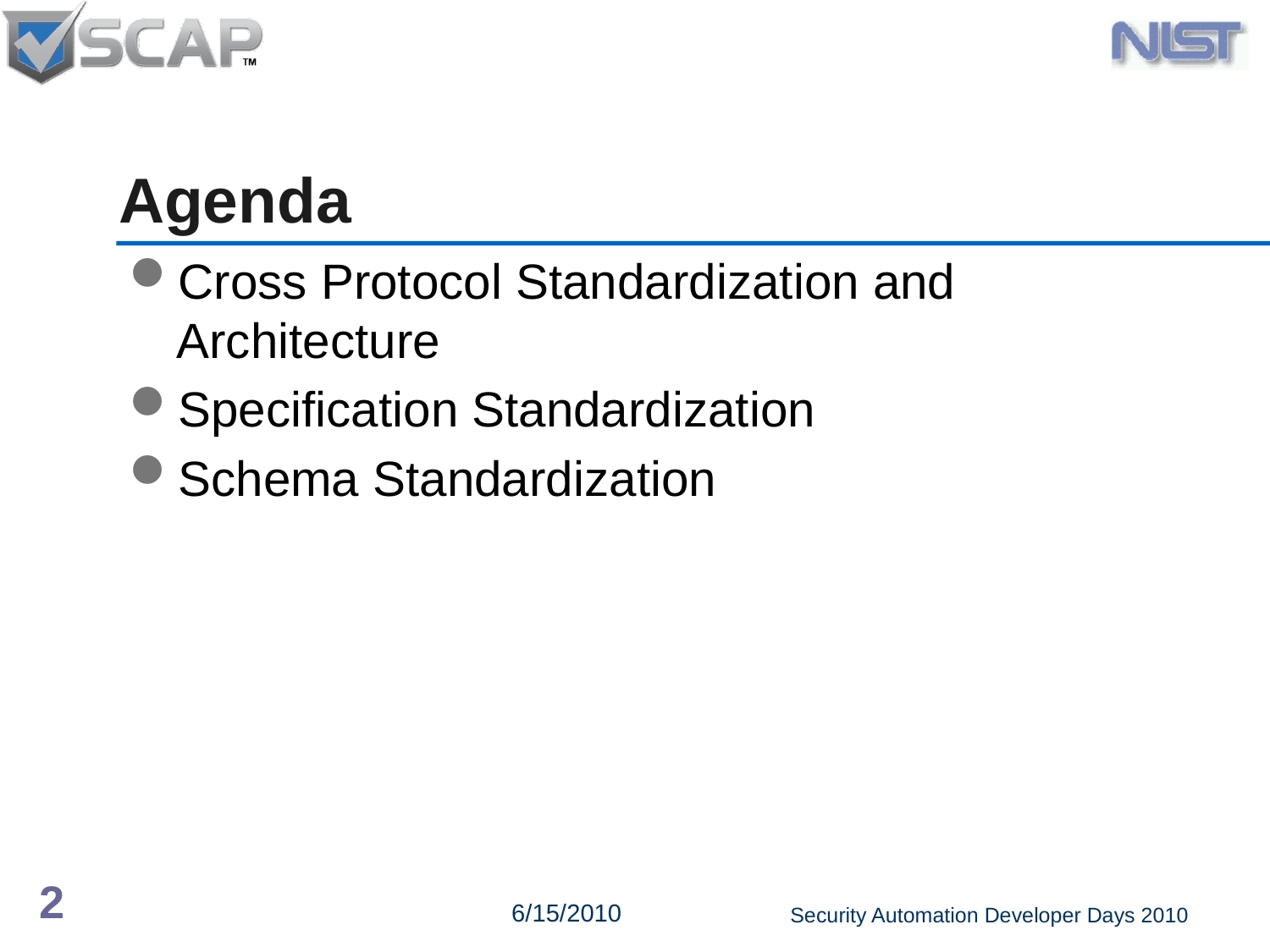

# Agenda
Cross Protocol Standardization and Architecture
Specification Standardization
Schema Standardization
2
6/15/2010
Security Automation Developer Days 2010